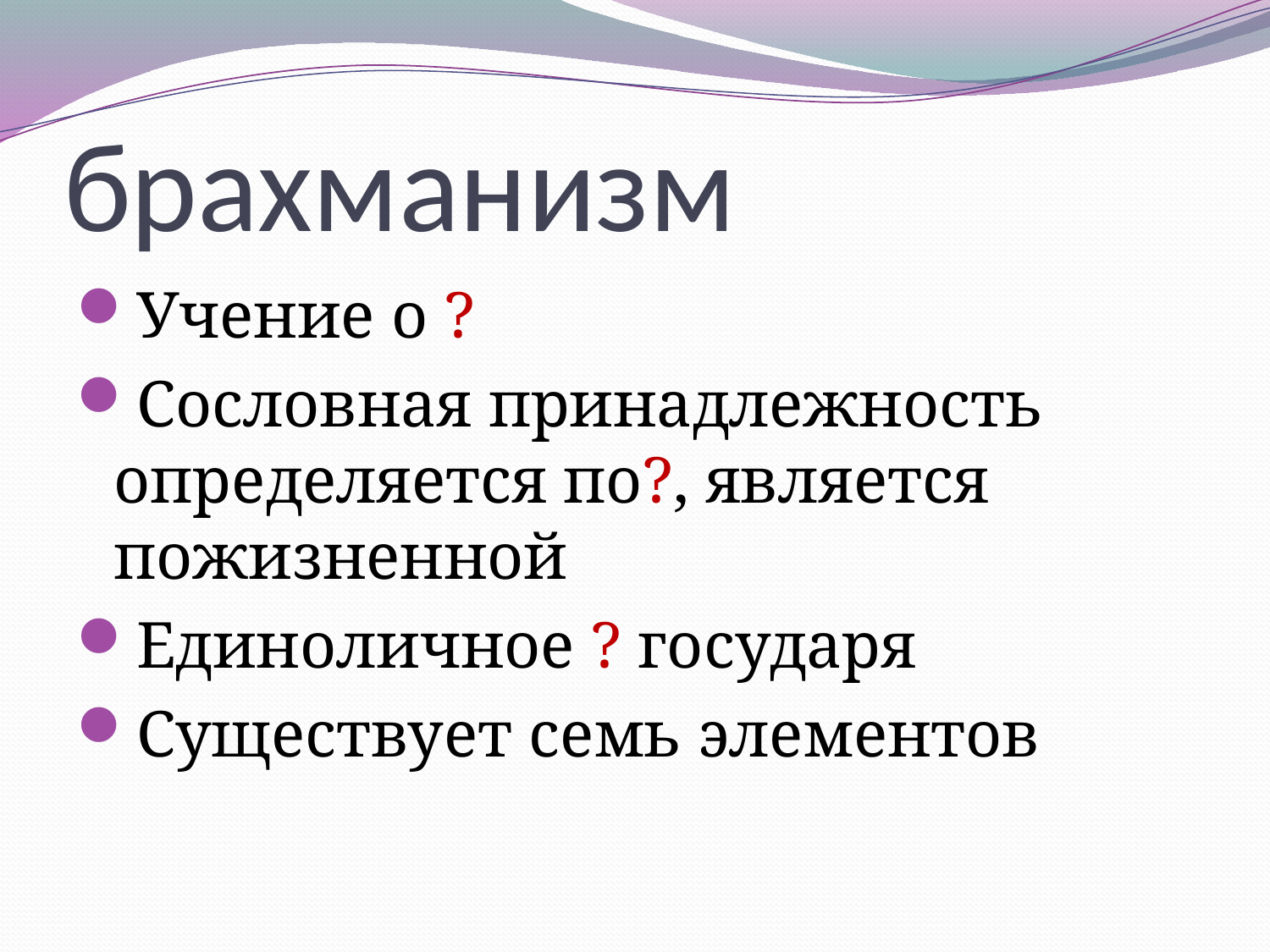

# брахманизм
Учение о ?
Сословная принадлежность определяется по?, является пожизненной
Единоличное ? государя
Существует семь элементов